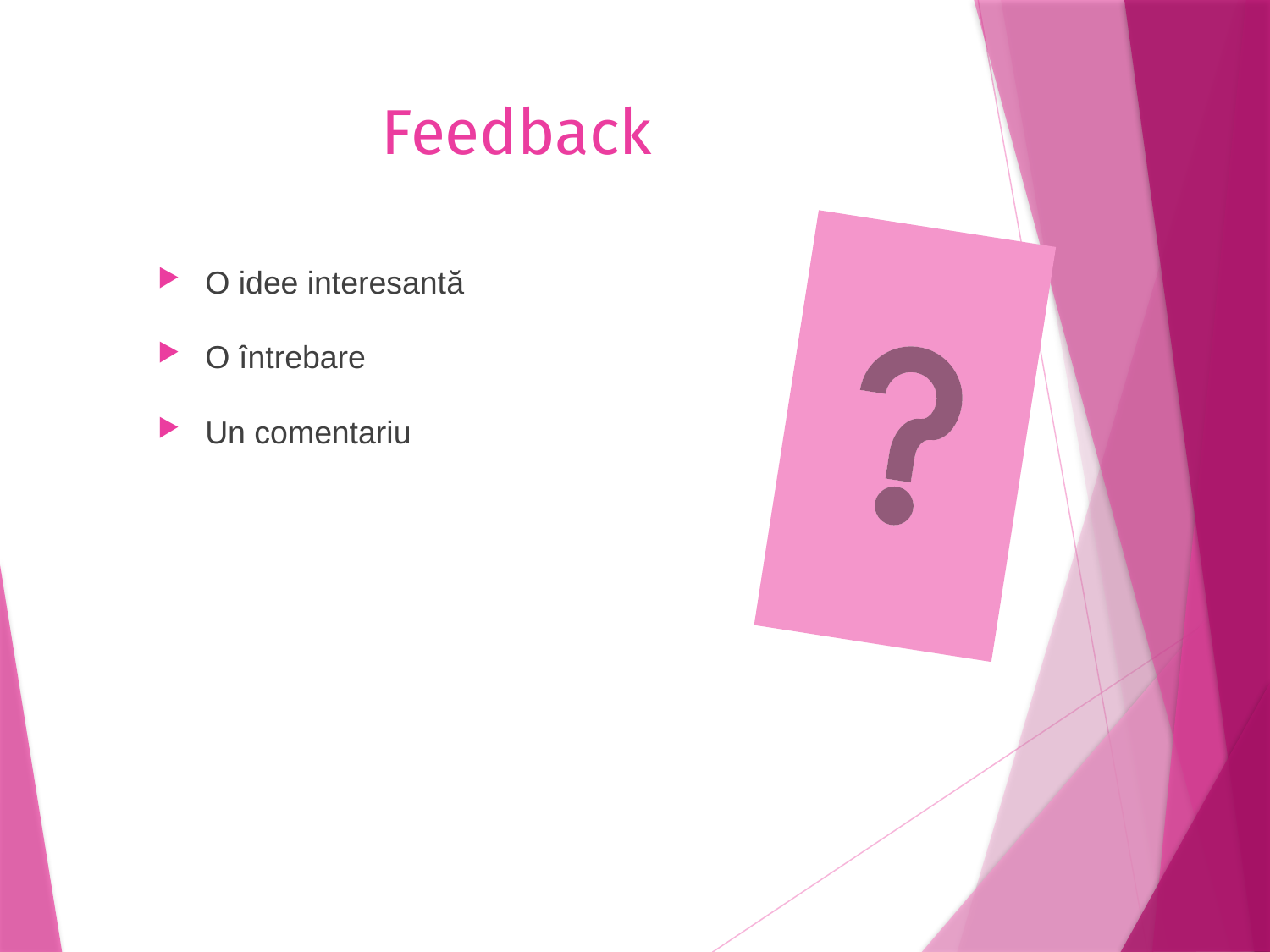

# Feedback

O idee interesantă
O întrebare
Un comentariu